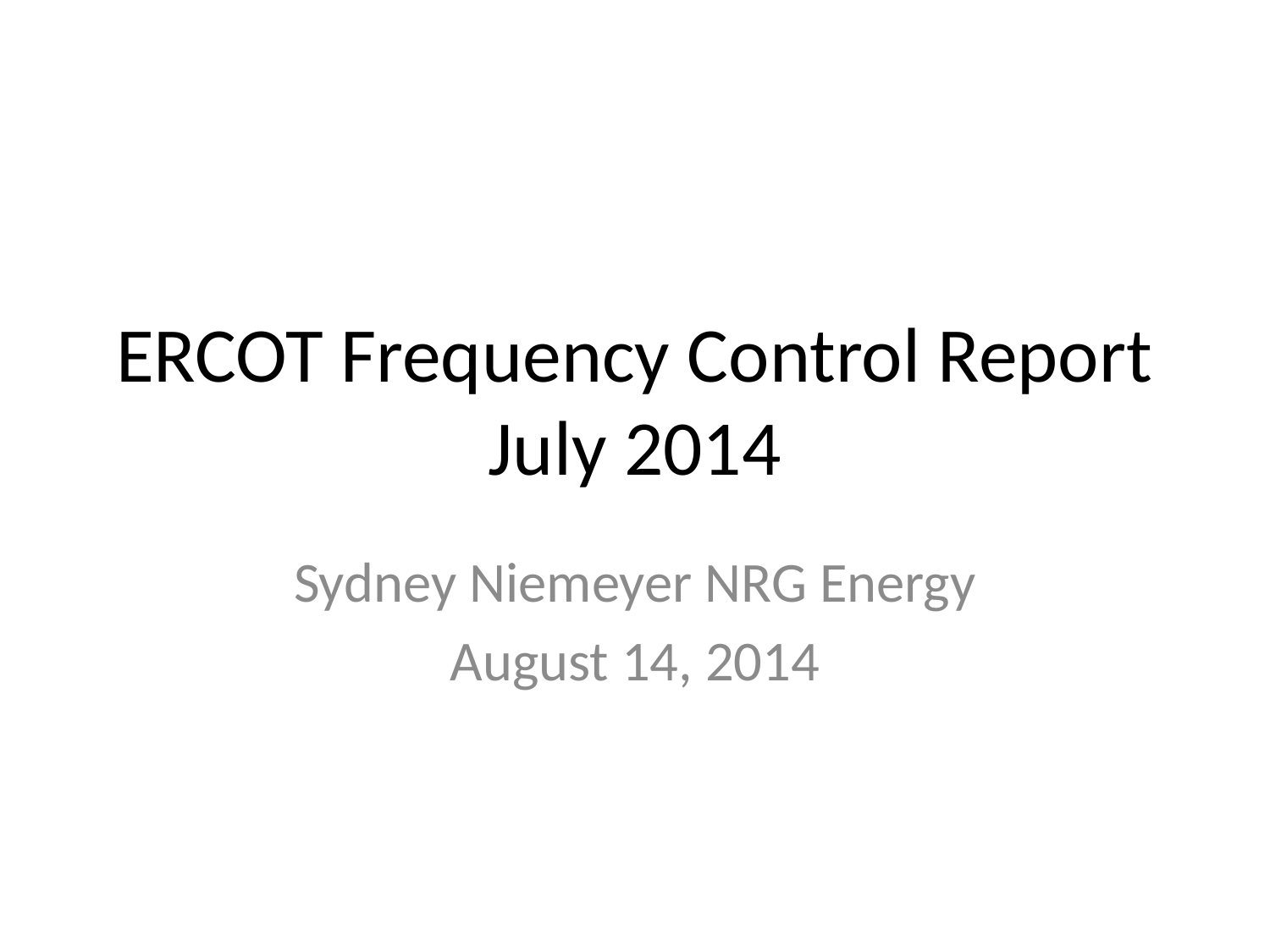

# ERCOT Frequency Control Report July 2014
Sydney Niemeyer NRG Energy
August 14, 2014